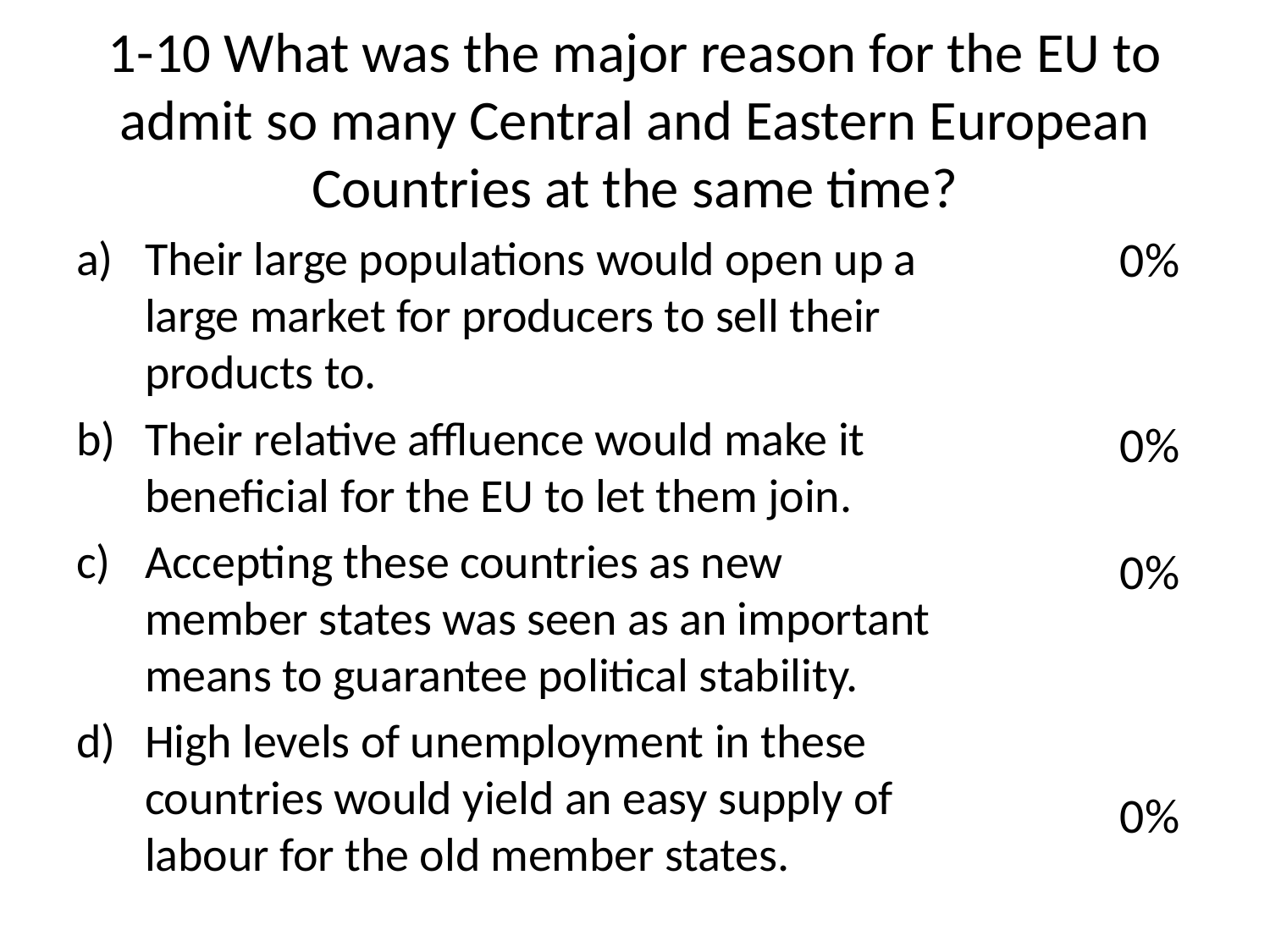

# 1-10 What was the major reason for the EU to admit so many Central and Eastern European Countries at the same time?
Their large populations would open up a large market for producers to sell their products to.
Their relative affluence would make it beneficial for the EU to let them join.
Accepting these countries as new member states was seen as an important means to guarantee political stability.
High levels of unemployment in these countries would yield an easy supply of labour for the old member states.
0%
0%
0%
0%